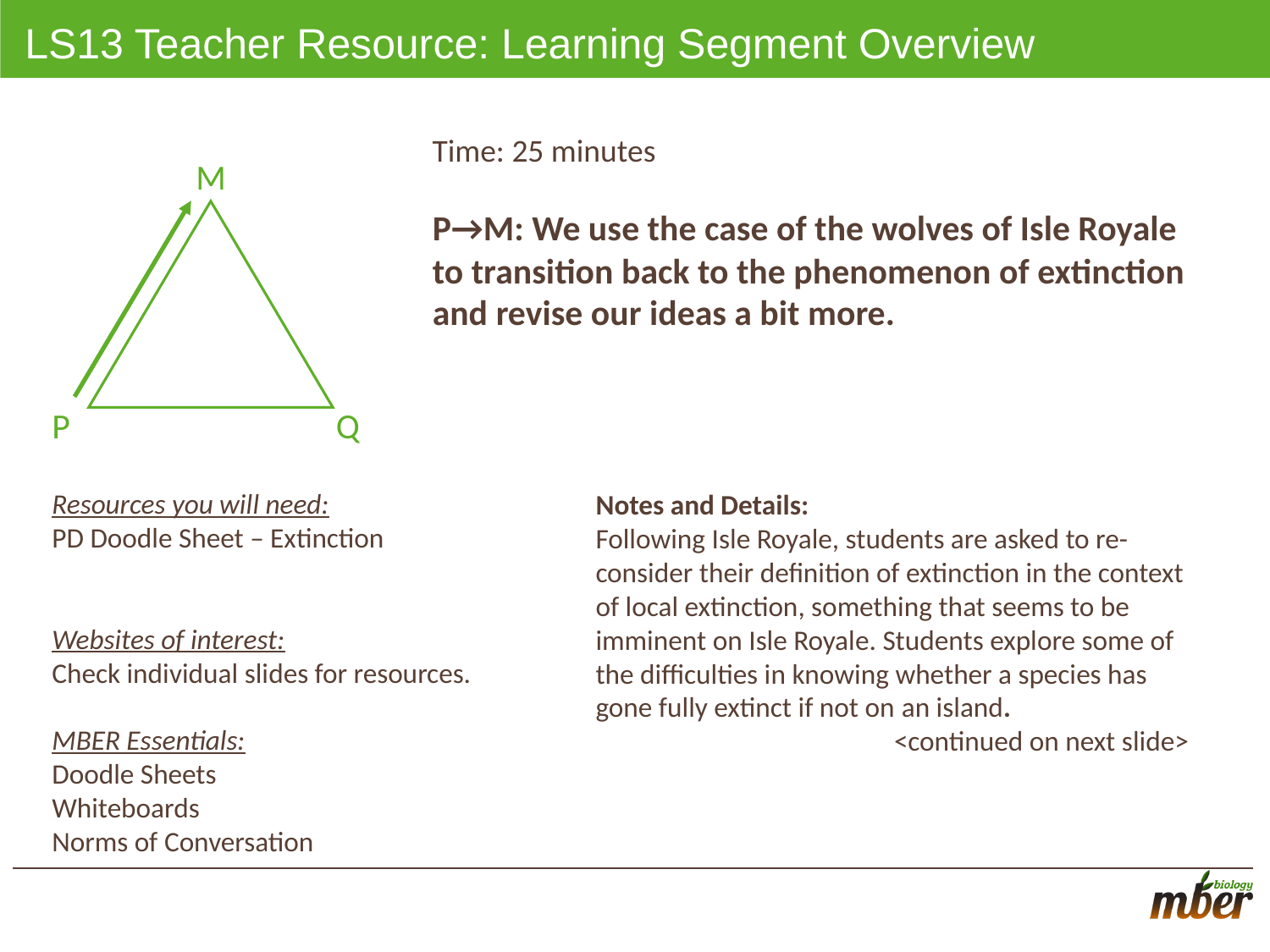

# LS13 Teacher Resource: Learning Segment Overview
Time: 25 minutes
M

Q
P
P→M: We use the case of the wolves of Isle Royale to transition back to the phenomenon of extinction and revise our ideas a bit more.
Resources you will need:
PD Doodle Sheet – Extinction

Websites of interest:
Check individual slides for resources.

MBER Essentials:
Doodle Sheets
Whiteboards
Norms of Conversation
Notes and Details:
Following Isle Royale, students are asked to re-consider their definition of extinction in the context of local extinction, something that seems to be imminent on Isle Royale. Students explore some of the difficulties in knowing whether a species has gone fully extinct if not on an island.
                                               <continued on next slide>